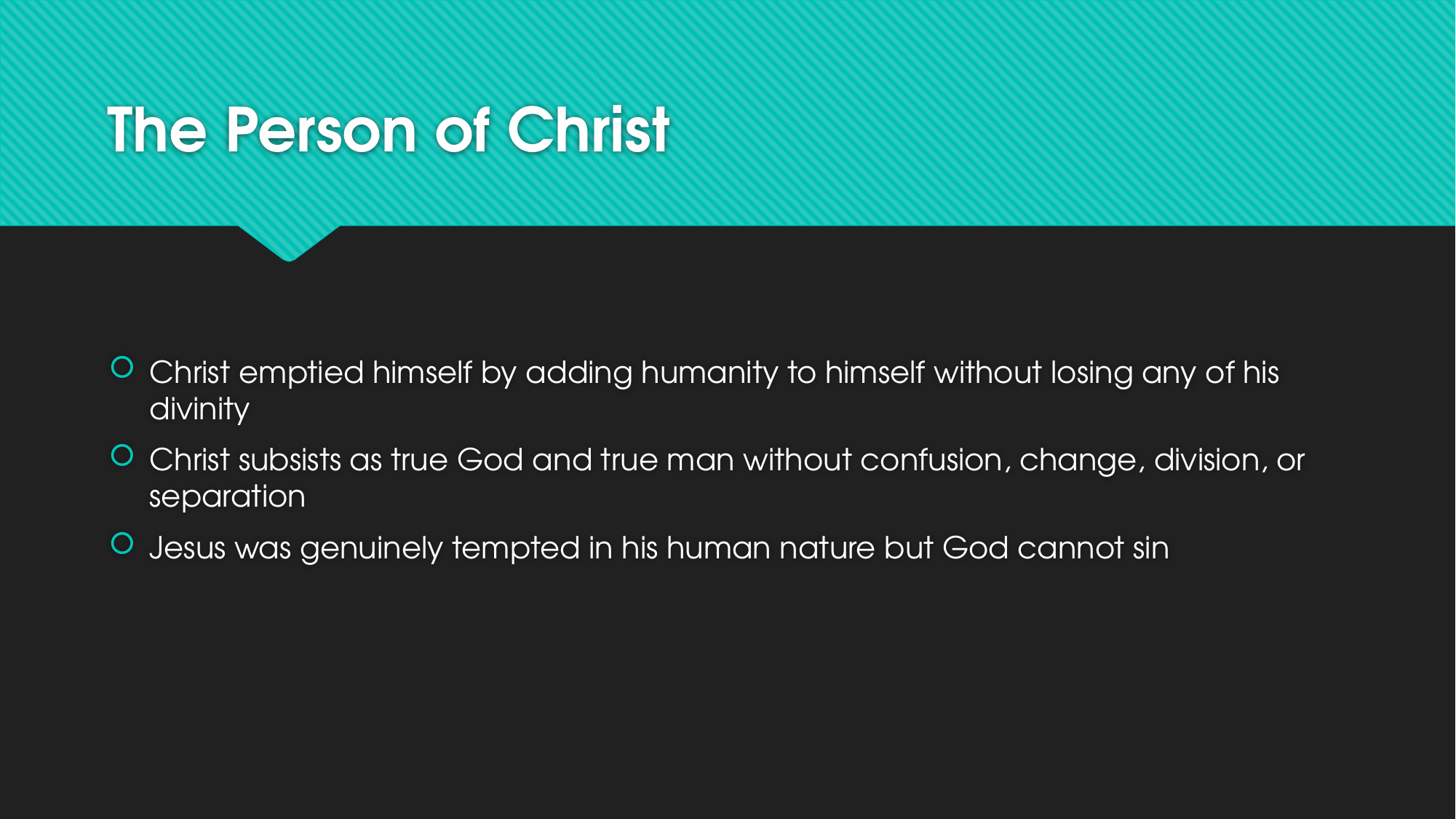

# The Person of Christ
Christ emptied himself by adding humanity to himself without losing any of his divinity
Christ subsists as true God and true man without confusion, change, division, or separation
Jesus was genuinely tempted in his human nature but God cannot sin